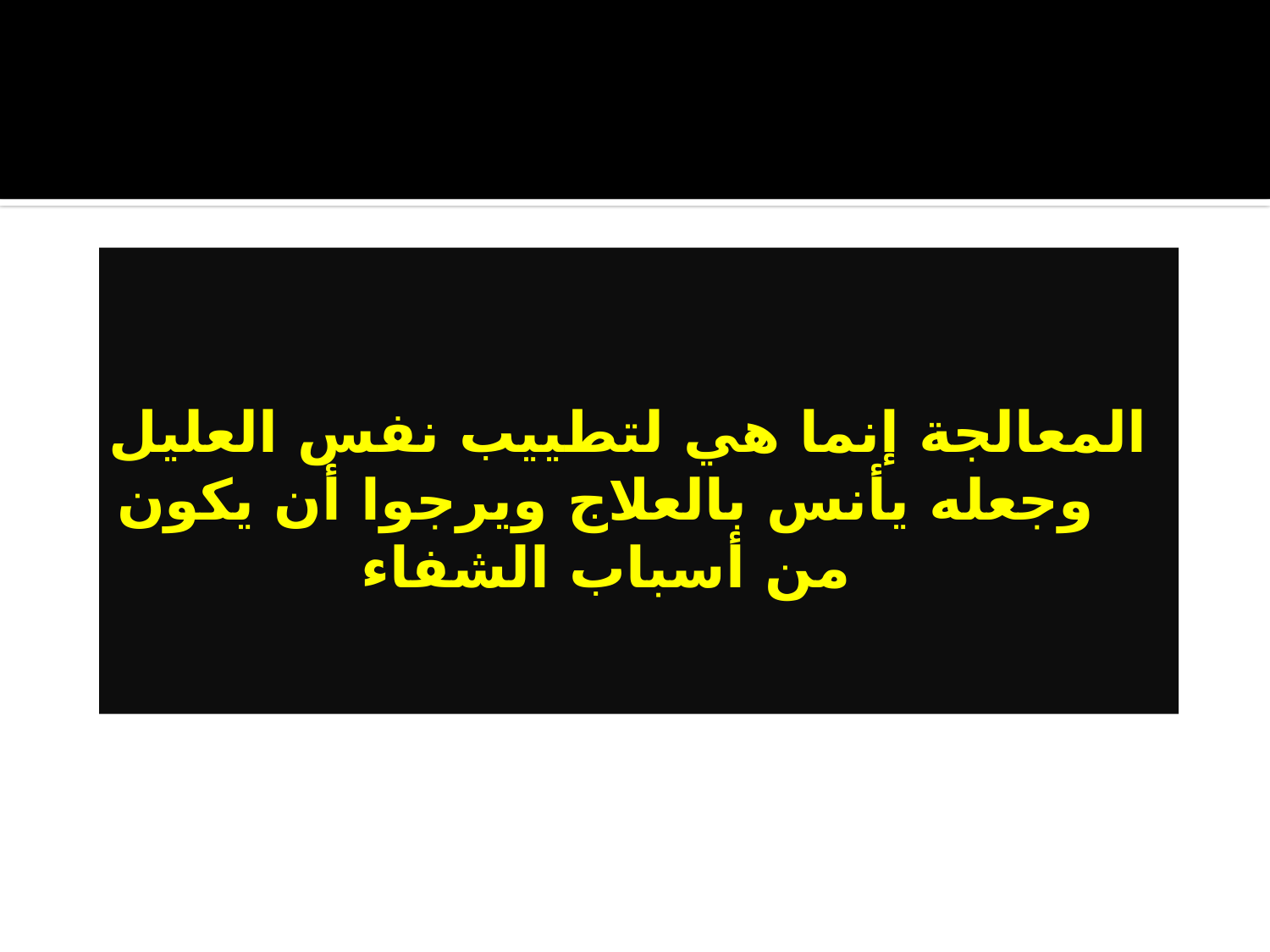

المعالجة إنما هي لتطييب نفس العليل وجعله يأنس بالعلاج ويرجوا أن يكون من أسباب الشفاء